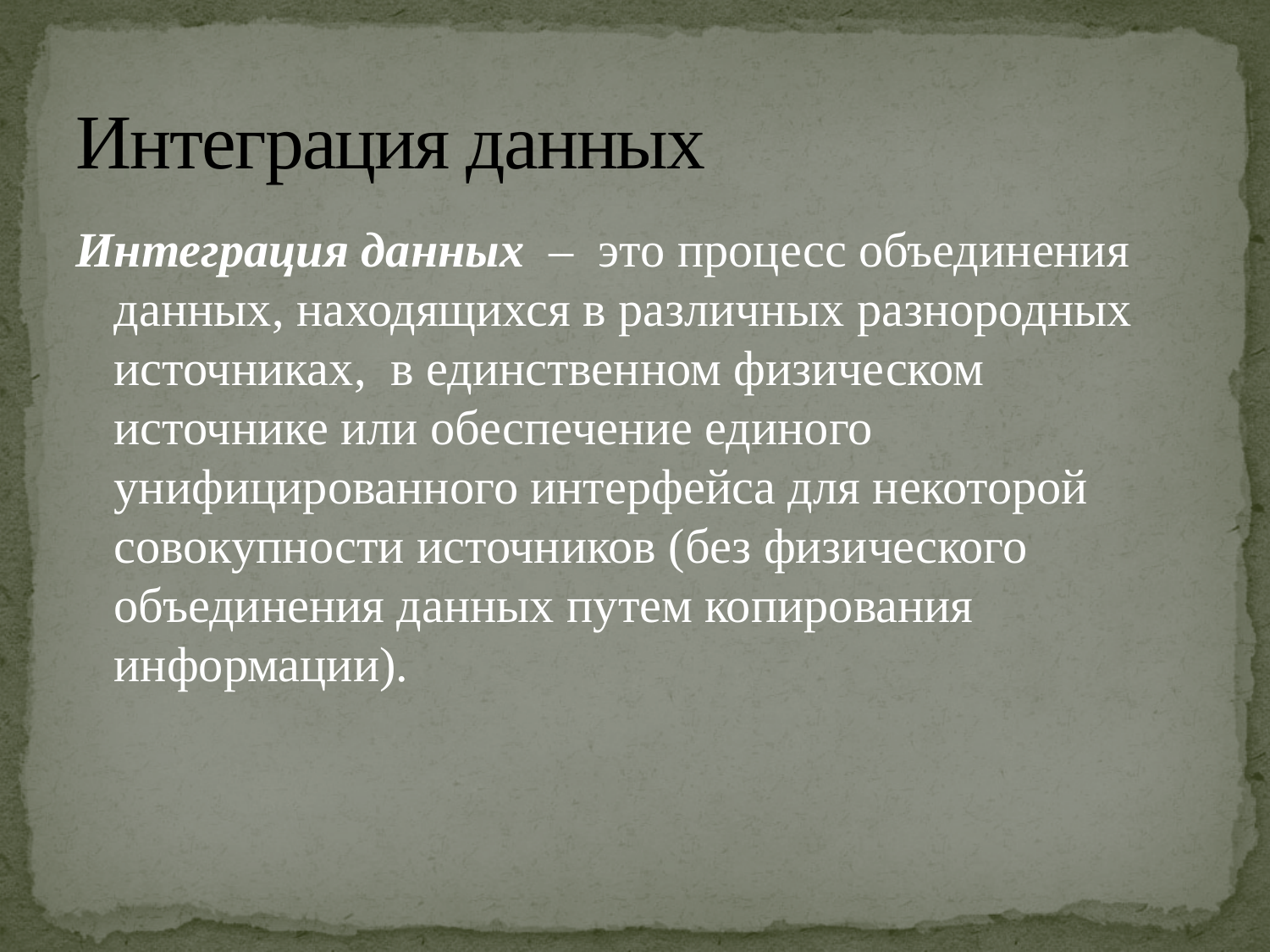

# Интеграция данных
Интеграция данных  –  это процесс объединения данных, находящихся в различных разнородных источниках,  в единственном физическом источнике или обеспечение единого унифицированного интерфейса для некоторой совокупности источников (без физического объединения данных путем копирования информации).